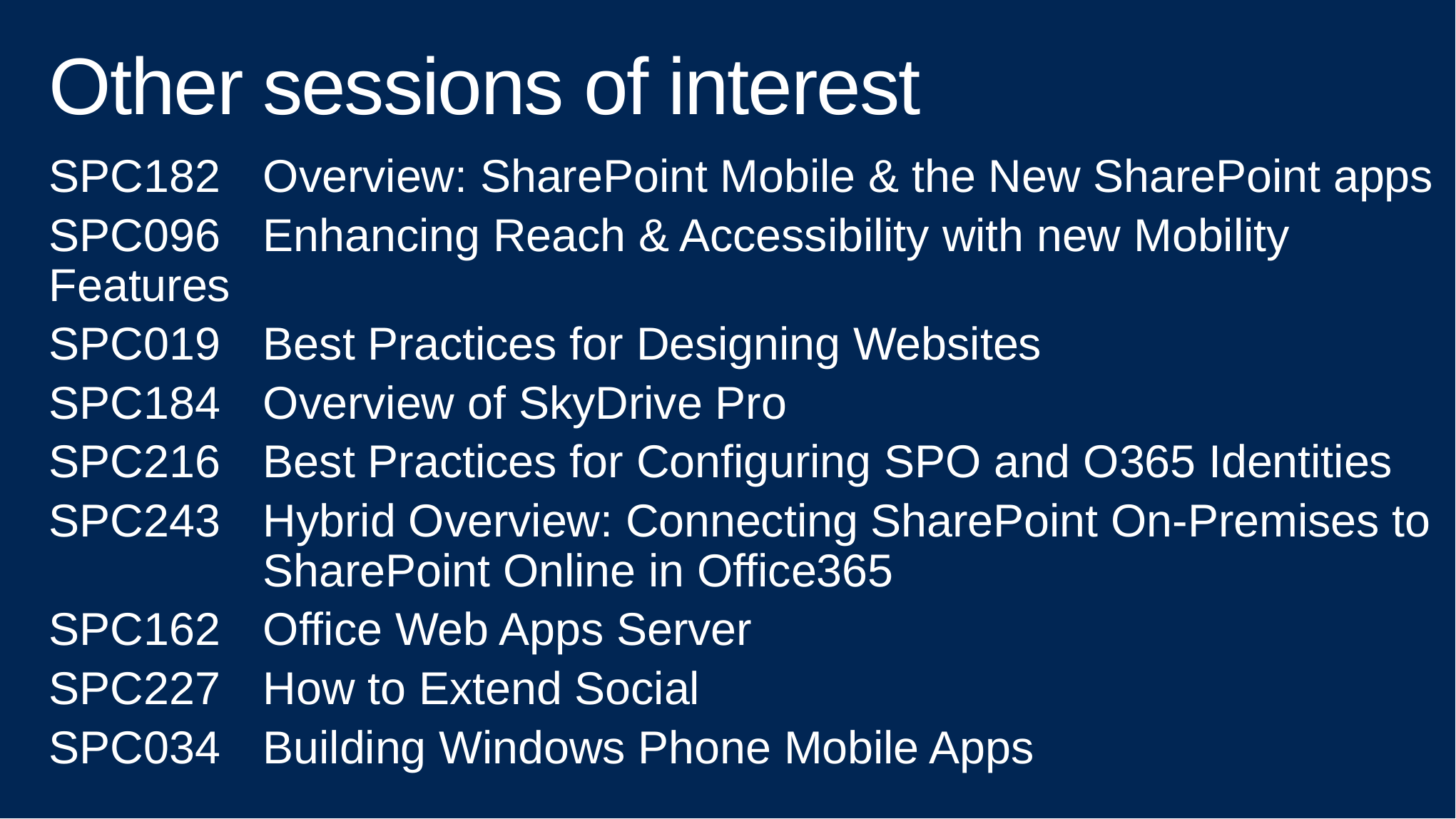

# Other sessions of interest
SPC182	Overview: SharePoint Mobile & the New SharePoint apps
SPC096	Enhancing Reach & Accessibility with new Mobility 	Features
SPC019	Best Practices for Designing Websites
SPC184	Overview of SkyDrive Pro
SPC216	Best Practices for Configuring SPO and O365 Identities
SPC243	Hybrid Overview: Connecting SharePoint On-Premises to 		SharePoint Online in Office365
SPC162	Office Web Apps Server
SPC227	How to Extend Social
SPC034	Building Windows Phone Mobile Apps